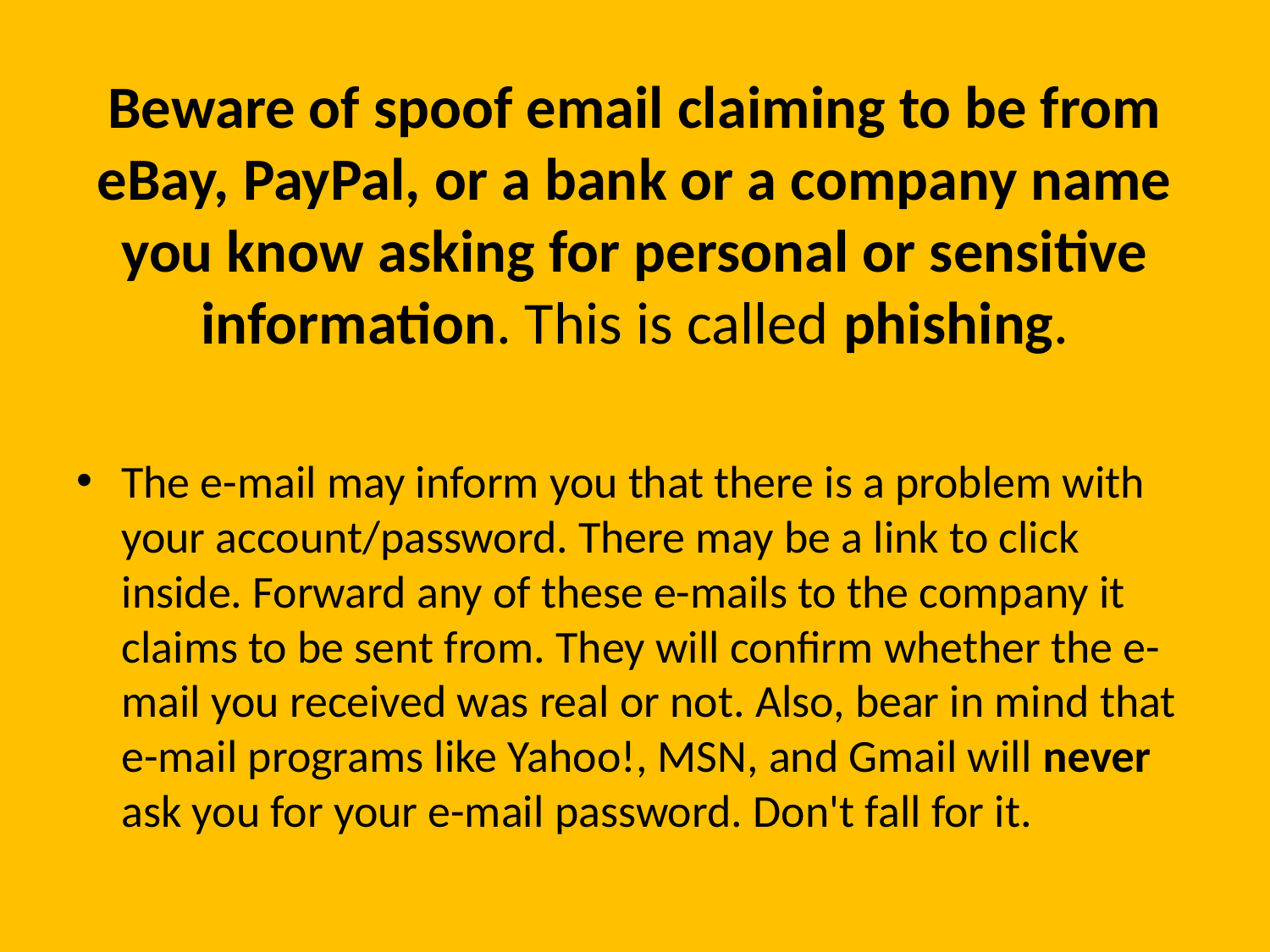

# Beware of spoof email claiming to be from eBay, PayPal, or a bank or a company name you know asking for personal or sensitive information. This is called phishing.
The e-mail may inform you that there is a problem with your account/password. There may be a link to click inside. Forward any of these e-mails to the company it claims to be sent from. They will confirm whether the e-mail you received was real or not. Also, bear in mind that e-mail programs like Yahoo!, MSN, and Gmail will never ask you for your e-mail password. Don't fall for it.